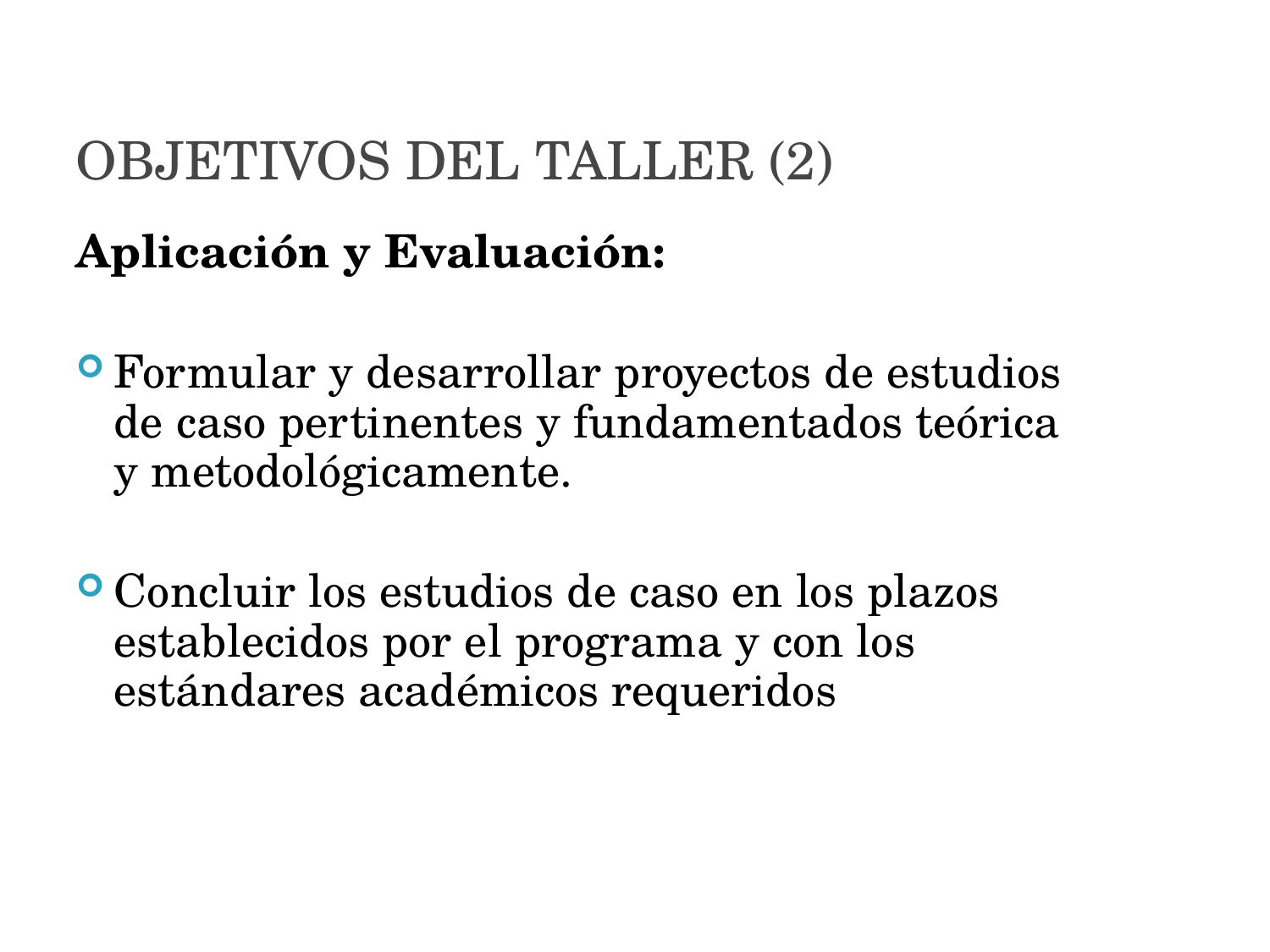

# Objetivos del Taller (2)
Aplicación y Evaluación:

Formular y desarrollar proyectos de estudios de caso pertinentes y fundamentados teórica y metodológicamente.

Concluir los estudios de caso en los plazos establecidos por el programa y con los estándares académicos requeridos